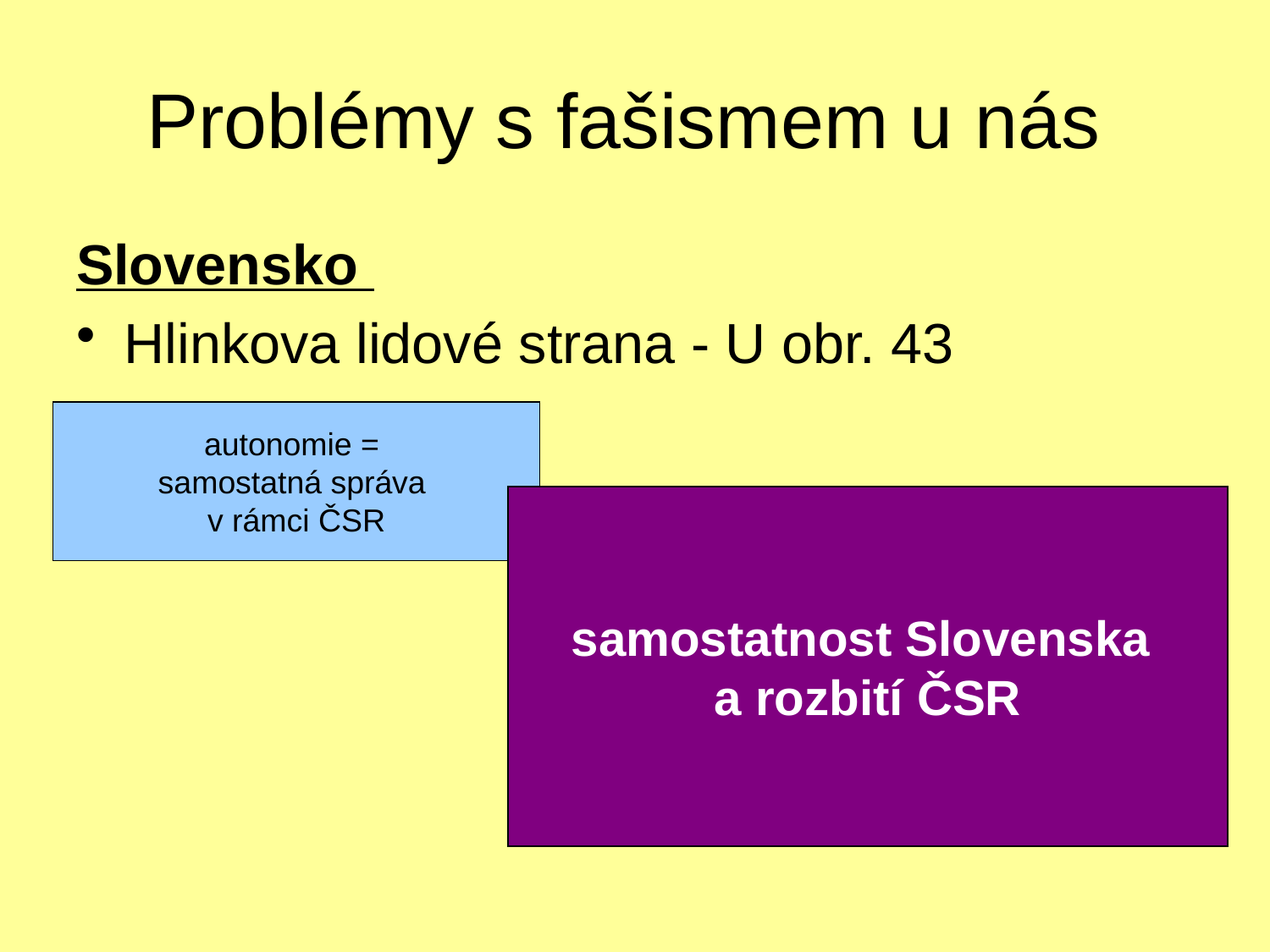

# Problémy s fašismem u nás
Slovensko
Hlinkova lidové strana - U obr. 43

autonomie =
samostatná správa
v rámci ČSR
samostatnost Slovenska
a rozbití ČSR